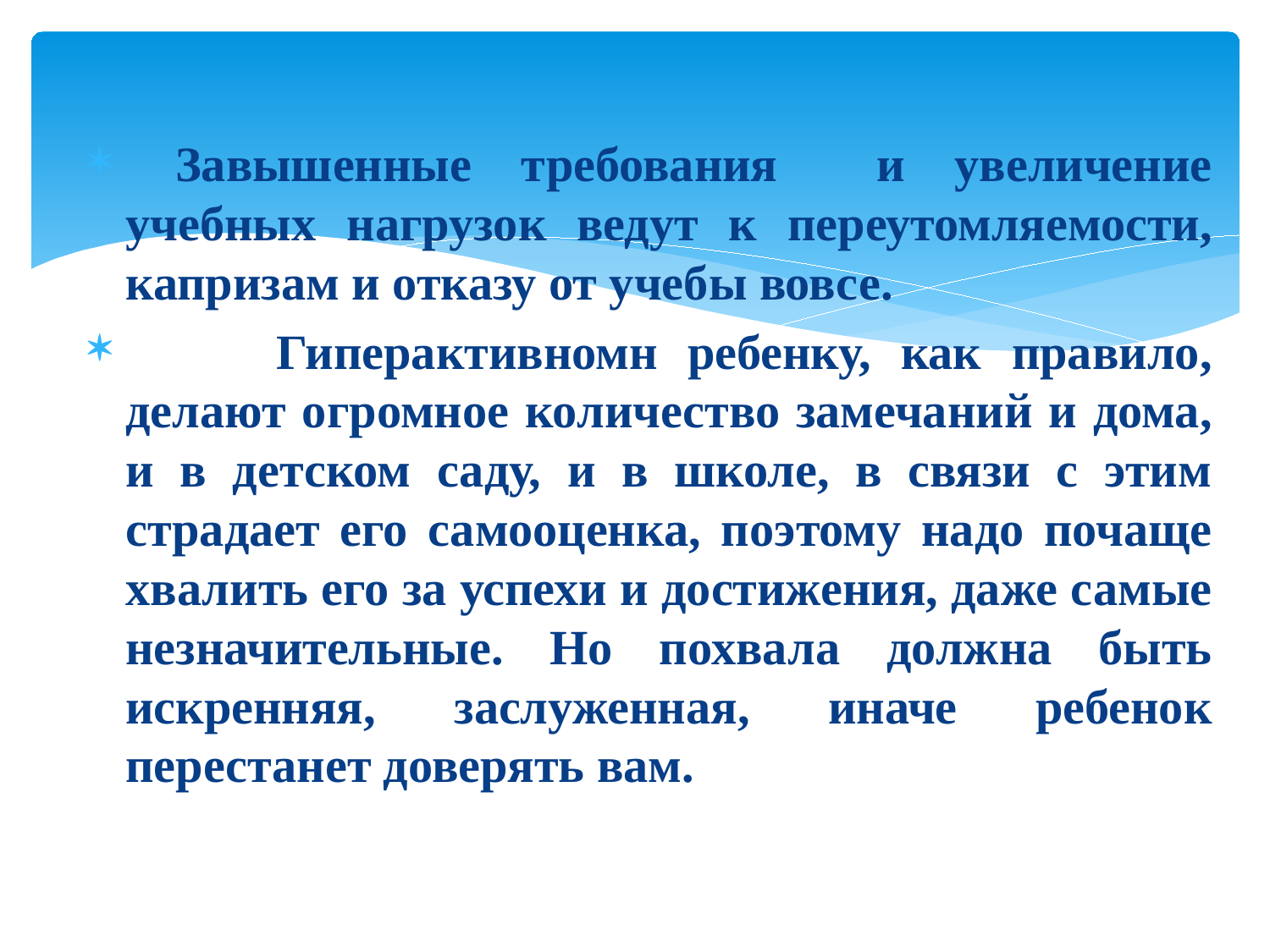

Завышенные требования  и увеличение учебных нагрузок ведут к переутомляемости, капризам и отказу от учебы вовсе.
     Гиперактивномн ребенку, как правило, делают огромное количество замечаний и дома, и в детском саду, и в школе, в связи с этим страдает его самооценка, поэтому надо почаще хвалить его за успехи и достижения, даже самые незначительные. Но похвала должна быть искренняя, заслуженная, иначе ребенок перестанет доверять вам.